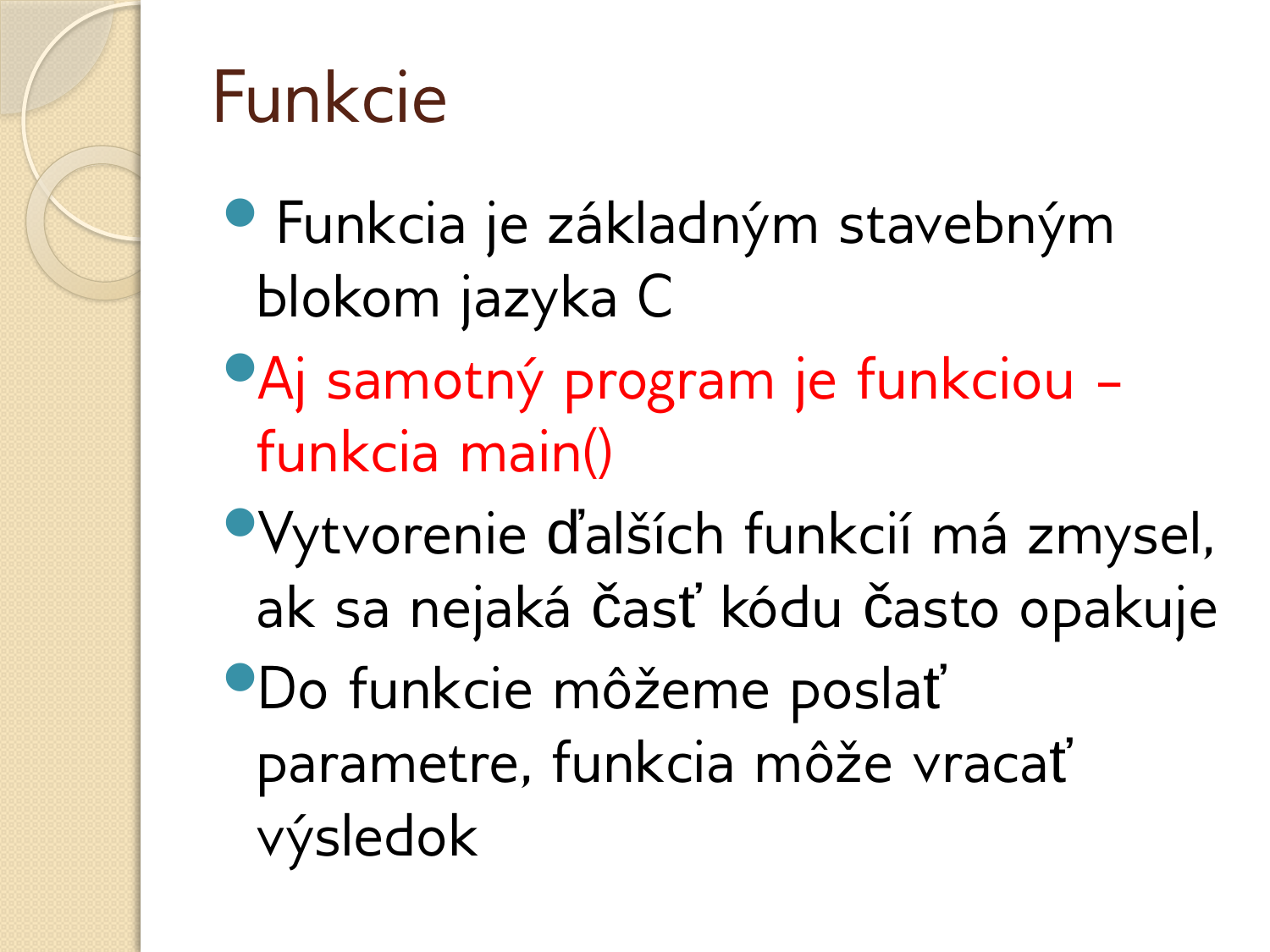

# Funkcie
 Funkcia je základným stavebným blokom jazyka C
Aj samotný program je funkciou – funkcia main()
Vytvorenie ďalších funkcií má zmysel, ak sa nejaká časť kódu často opakuje
Do funkcie môžeme poslať parametre, funkcia môže vracať výsledok